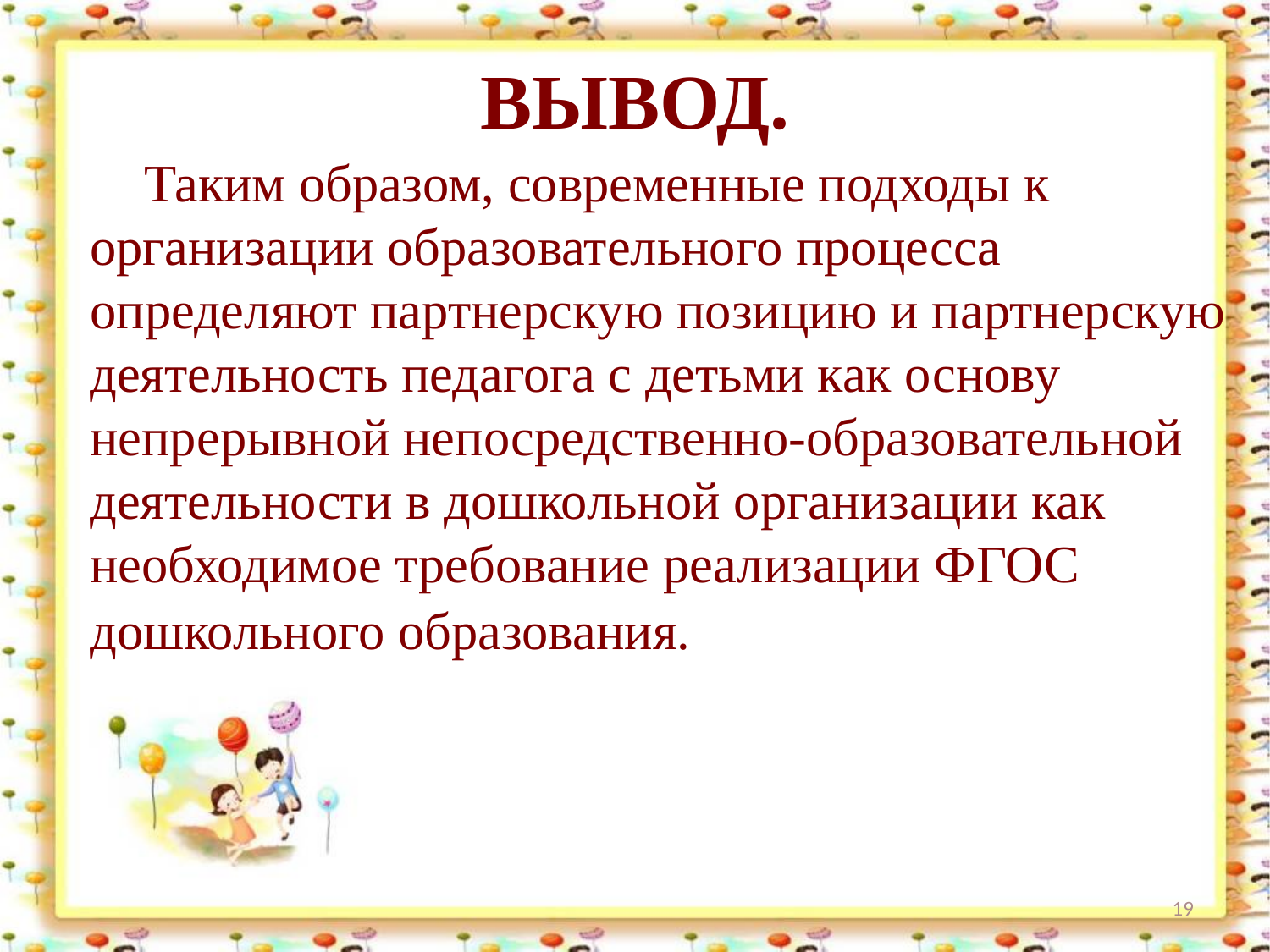

# ВЫВОД.
        Таким образом, современные подходы к организации образовательного процесса определяют партнерскую позицию и партнерскую деятельность педагога с детьми как основу  непрерывной непосредственно-образовательной деятельности в дошкольной организации как необходимое требование реализации ФГОС дошкольного образования.

19